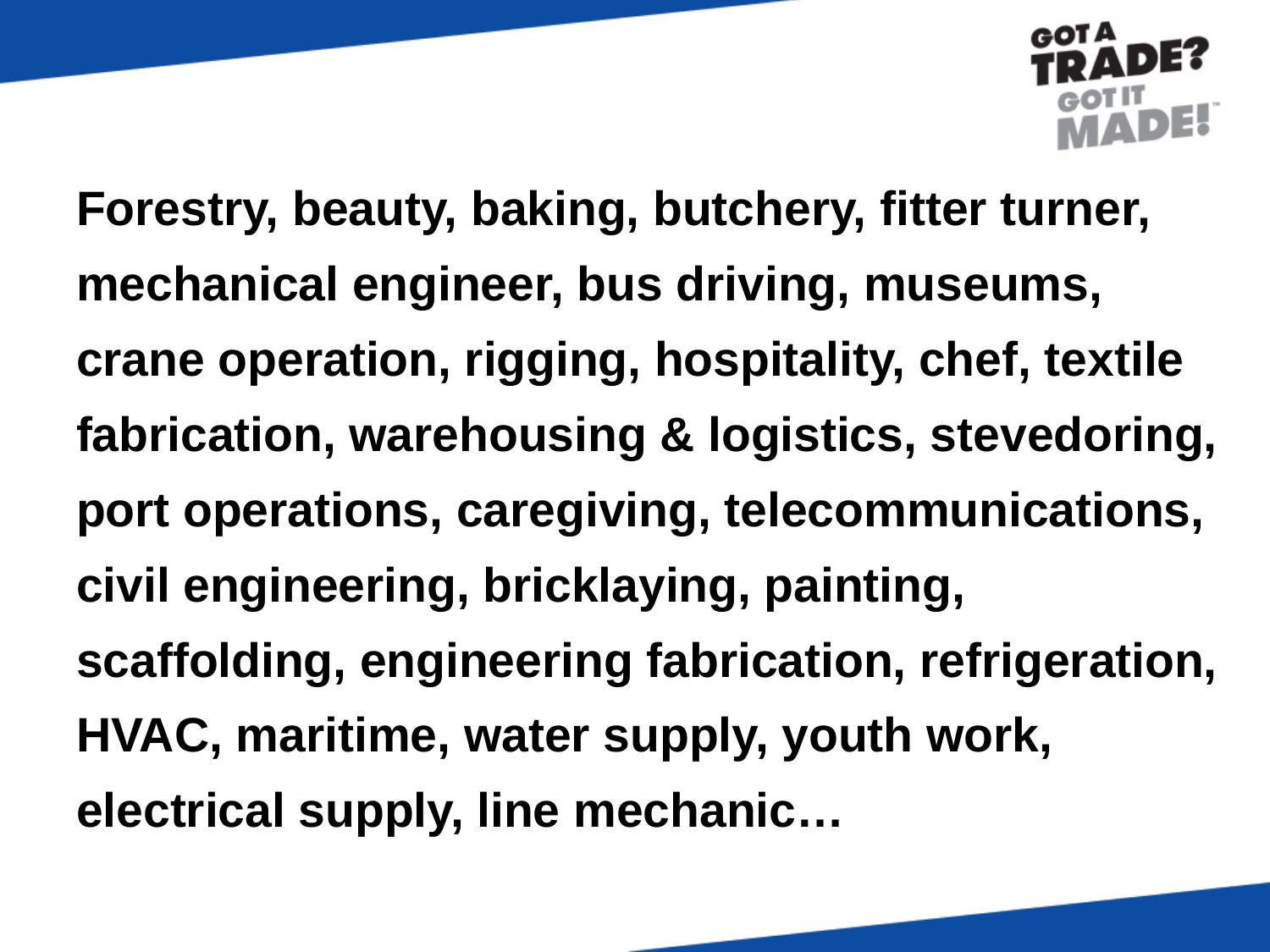

Forestry, beauty, baking, butchery, fitter turner, mechanical engineer, bus driving, museums, crane operation, rigging, hospitality, chef, textile fabrication, warehousing & logistics, stevedoring, port operations, caregiving, telecommunications, civil engineering, bricklaying, painting, scaffolding, engineering fabrication, refrigeration, HVAC, maritime, water supply, youth work, electrical supply, line mechanic…